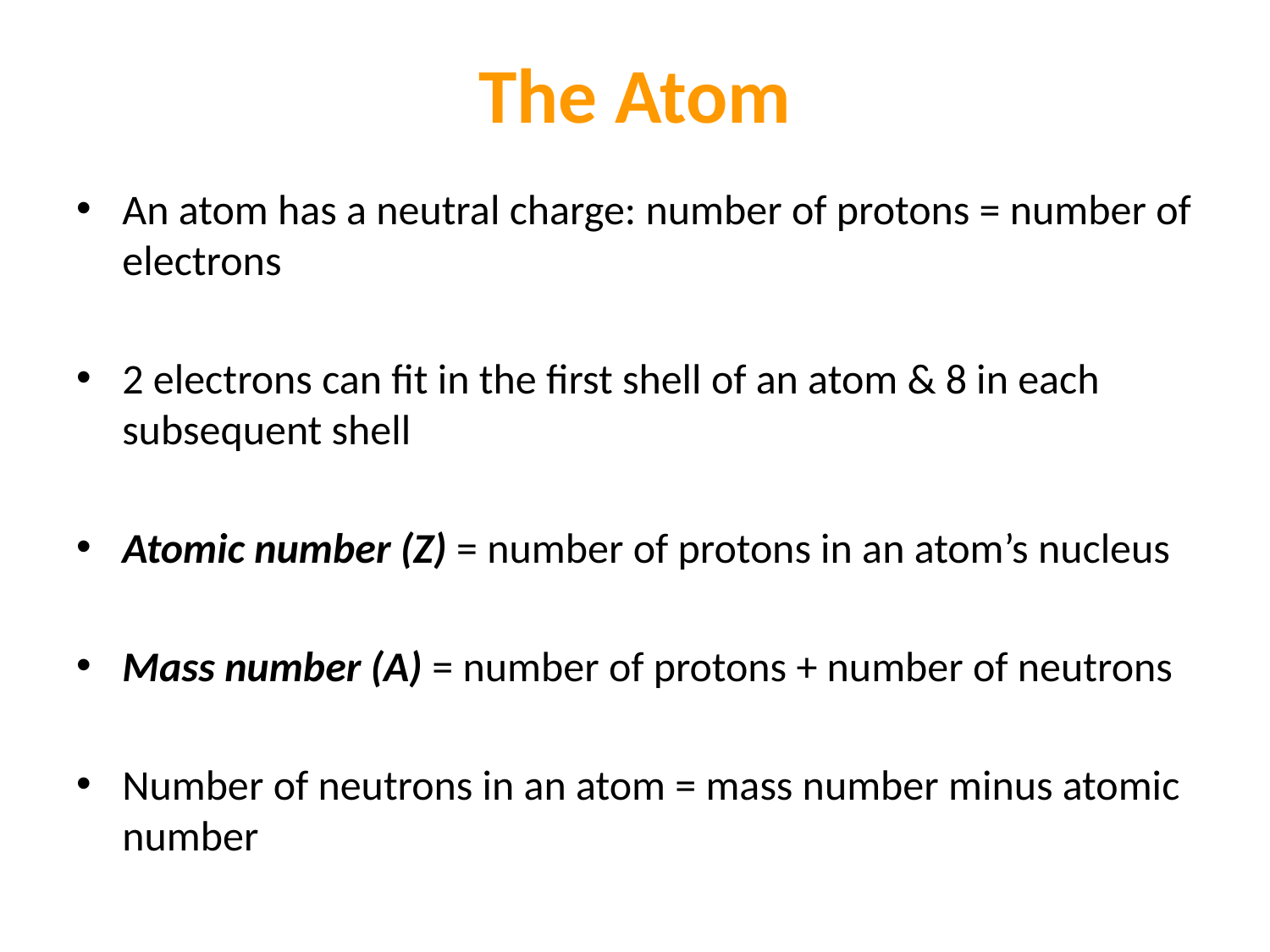

# The Atom
An atom has a neutral charge: number of protons = number of electrons

2 electrons can fit in the first shell of an atom & 8 in each subsequent shell

Atomic number (Z) = number of protons in an atom’s nucleus

Mass number (A) = number of protons + number of neutrons

Number of neutrons in an atom = mass number minus atomic number